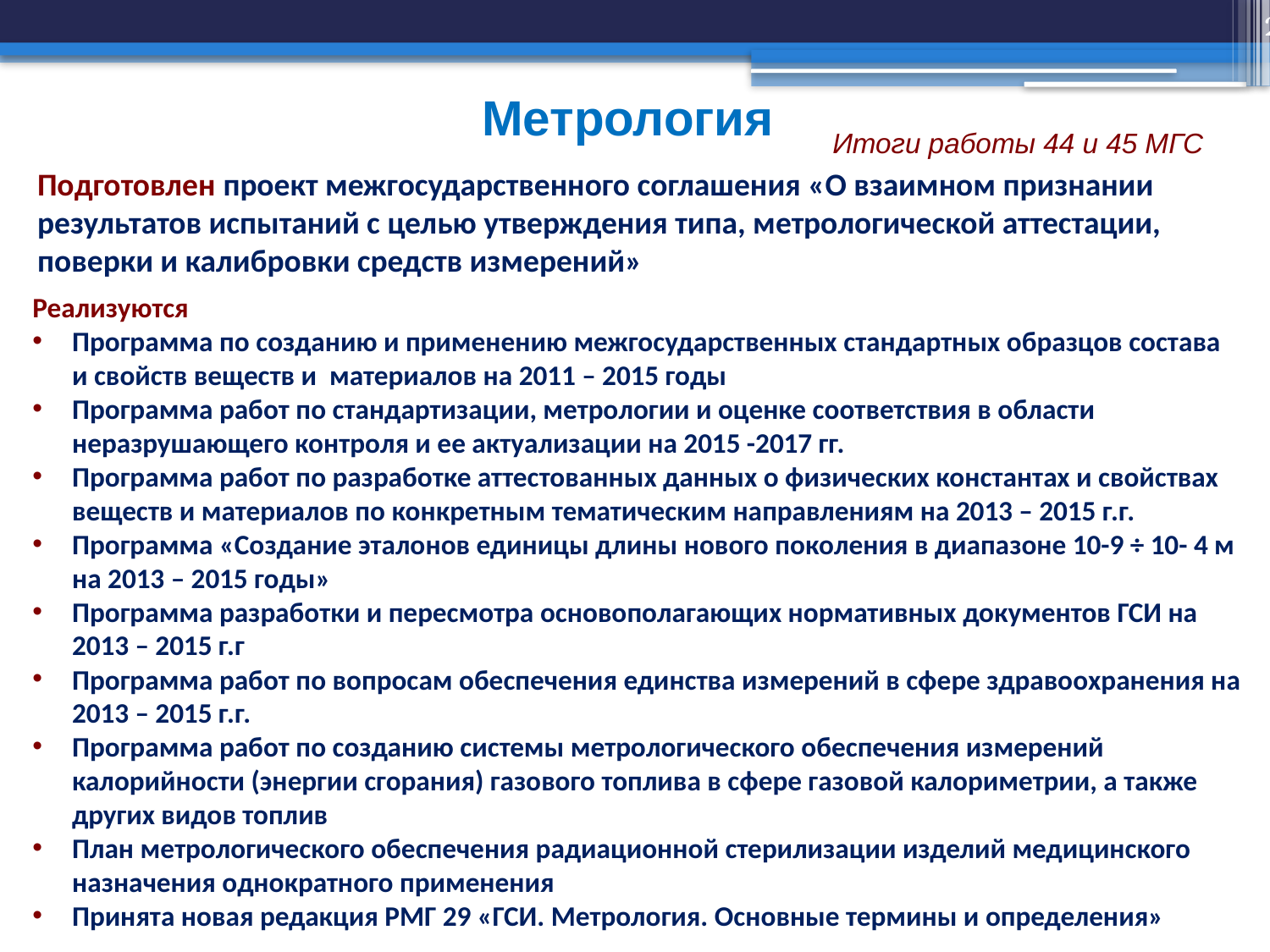

21
Метрология
Итоги работы 44 и 45 МГС
Подготовлен проект межгосударственного соглашения «О взаимном признании результатов испытаний с целью утверждения типа, метрологической аттестации, поверки и калибровки средств измерений»
Реализуются
Программа по созданию и применению межгосударственных стандартных образцов состава и свойств веществ и  материалов на 2011 – 2015 годы
Программа работ по стандартизации, метрологии и оценке соответствия в области неразрушающего контроля и ее актуализации на 2015 -2017 гг.
Программа работ по разработке аттестованных данных о физических константах и свойствах веществ и материалов по конкретным тематическим направлениям на 2013 – 2015 г.г.
Программа «Создание эталонов единицы длины нового поколения в диапазоне 10-9 ÷ 10- 4 м на 2013 – 2015 годы»
Программа разработки и пересмотра основополагающих нормативных документов ГСИ на 2013 – 2015 г.г
Программа работ по вопросам обеспечения единства измерений в сфере здравоохранения на 2013 – 2015 г.г.
Программа работ по созданию системы метрологического обеспечения измерений калорийности (энергии сгорания) газового топлива в сфере газовой калориметрии, а также других видов топлив
План метрологического обеспечения радиационной стерилизации изделий медицинского назначения однократного применения
Принята новая редакция РМГ 29 «ГСИ. Метрология. Основные термины и определения»